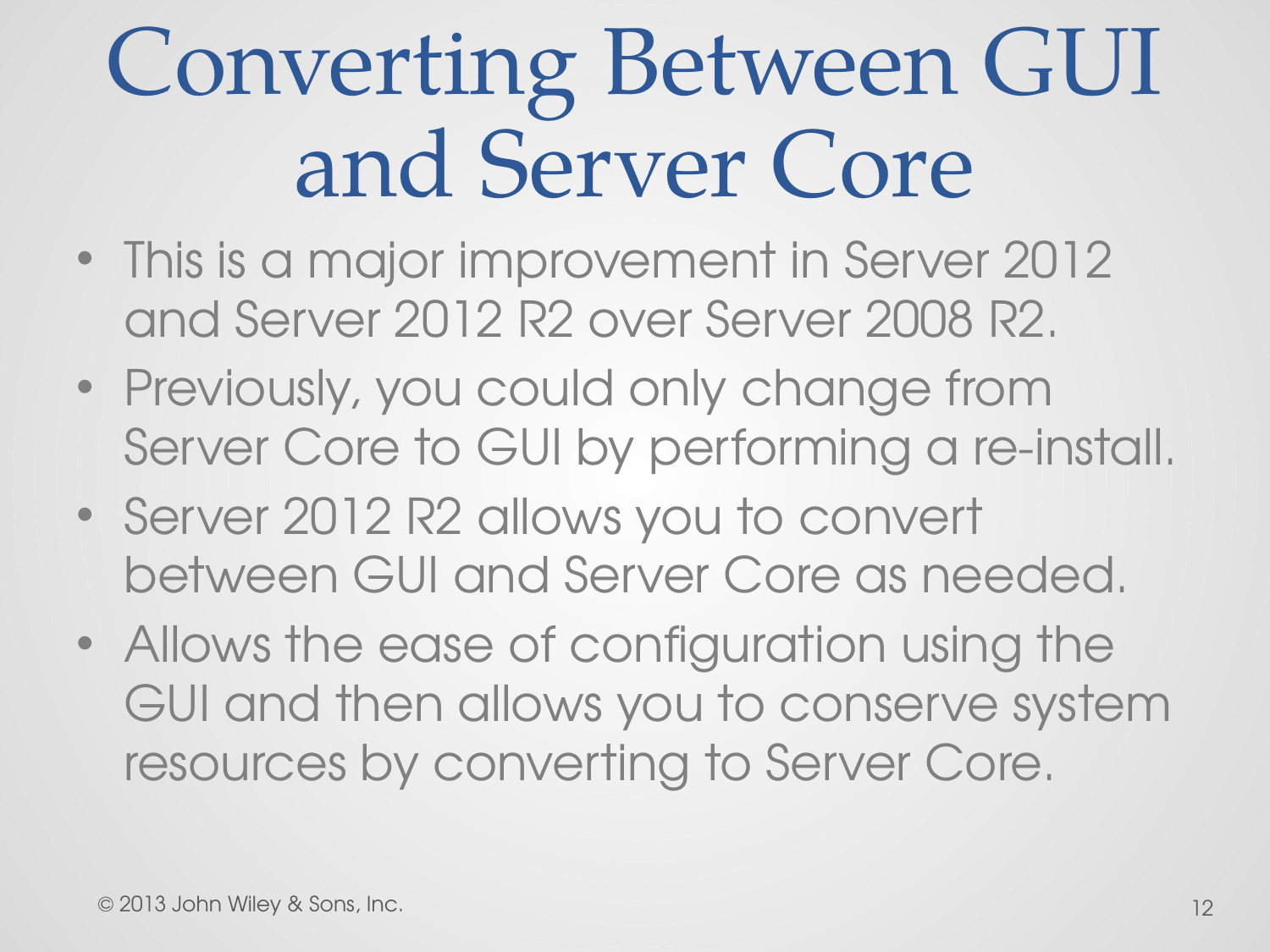

# Converting Between GUI and Server Core
This is a major improvement in Server 2012 and Server 2012 R2 over Server 2008 R2.
Previously, you could only change from Server Core to GUI by performing a re-install.
Server 2012 R2 allows you to convert between GUI and Server Core as needed.
Allows the ease of configuration using the GUI and then allows you to conserve system resources by converting to Server Core.
© 2013 John Wiley & Sons, Inc.
12